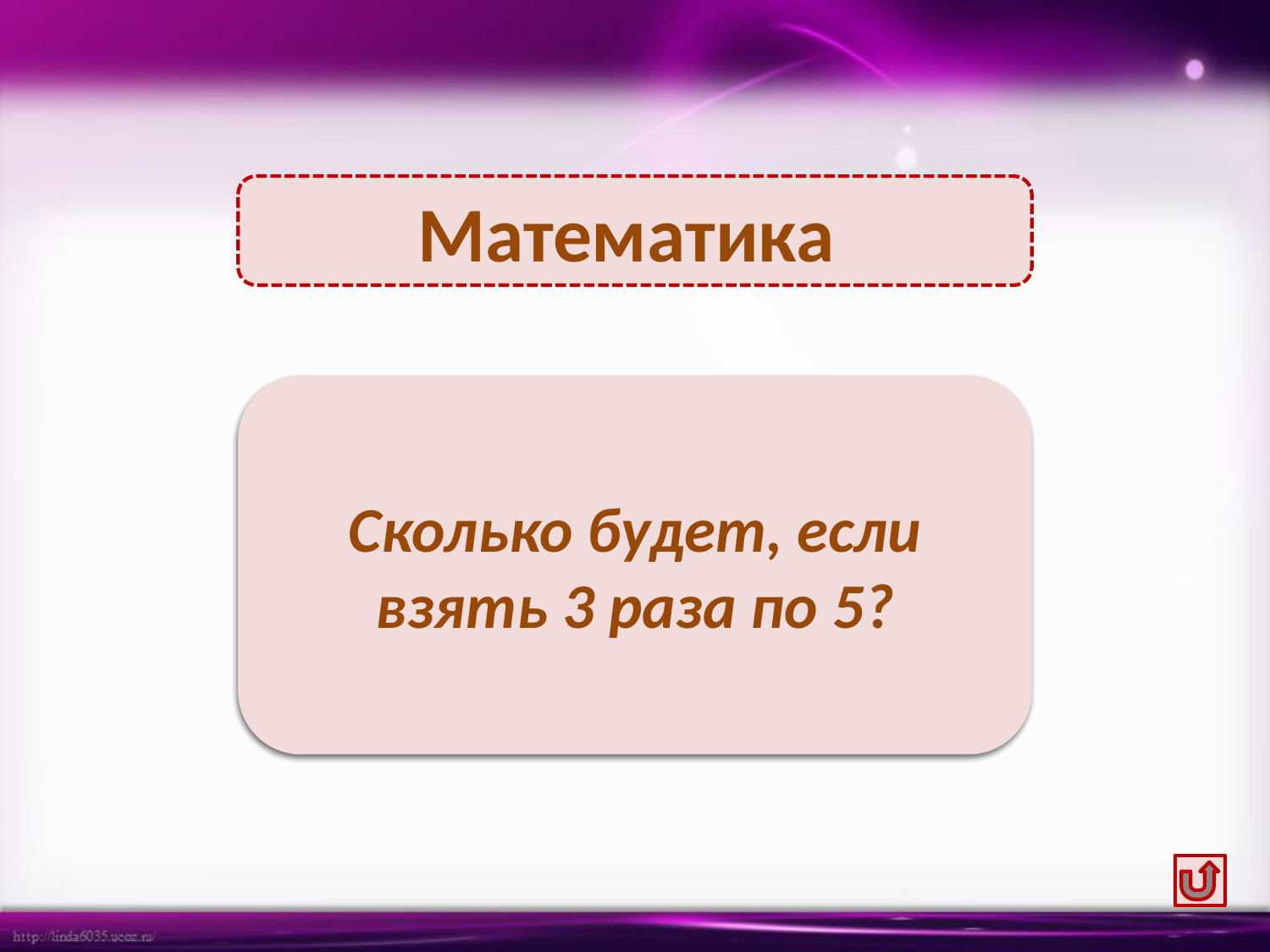

Математика
15
Сколько будет, если взять 3 раза по 5?